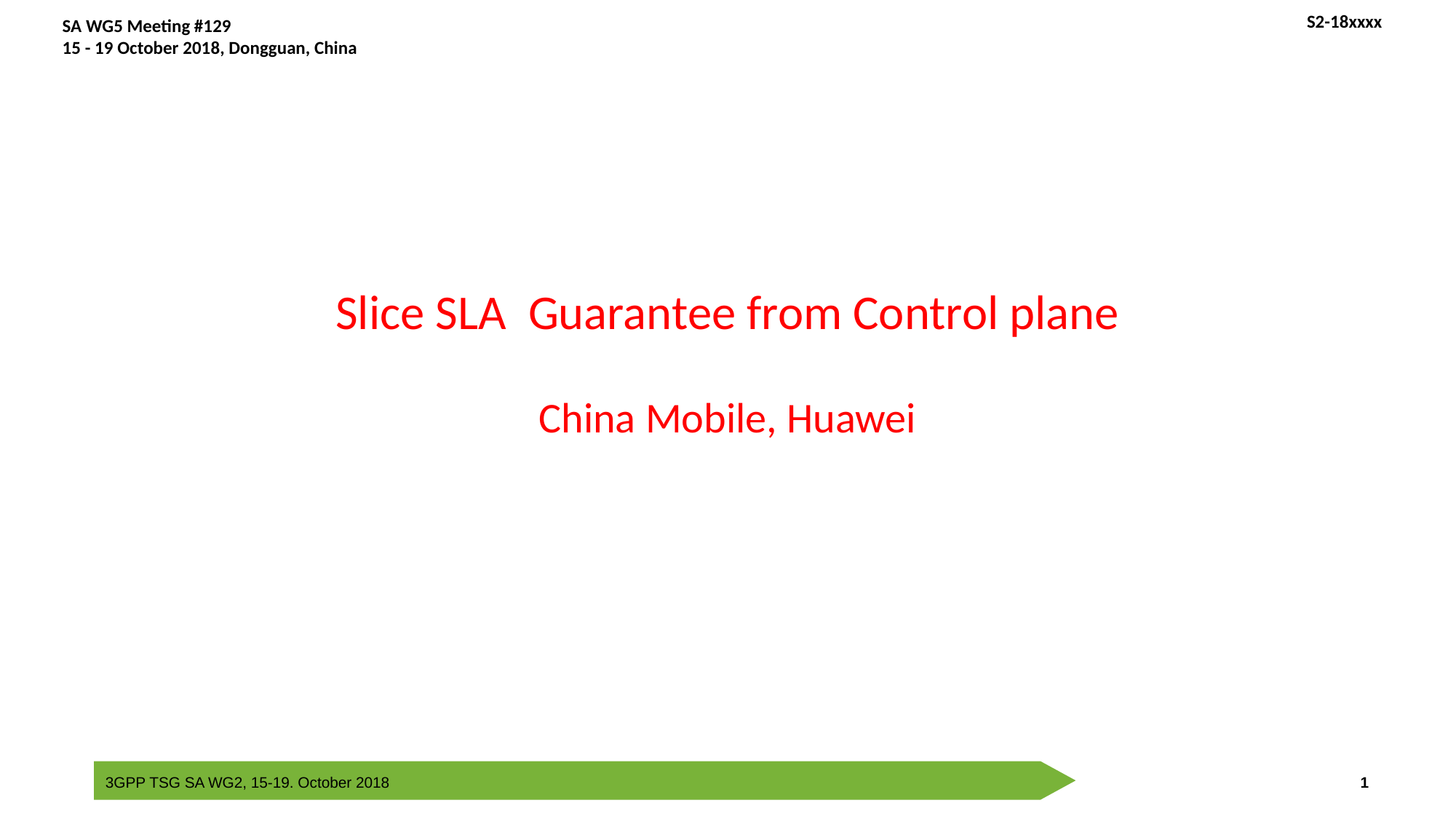

# Slice SLA  Guarantee from Control plane China Mobile, Huawei